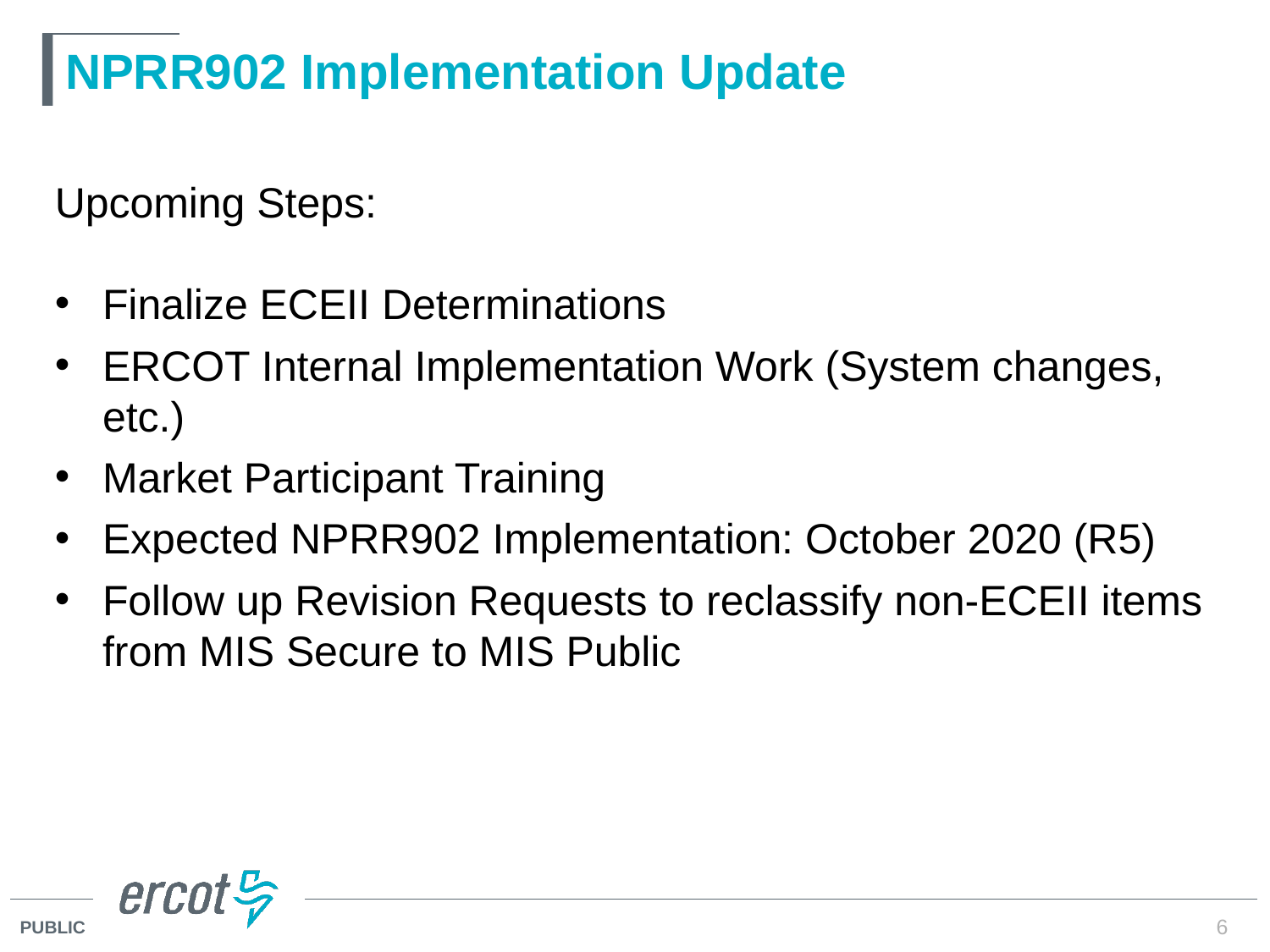

# NPRR902 Implementation Update
Upcoming Steps:

Finalize ECEII Determinations
ERCOT Internal Implementation Work (System changes, etc.)
Market Participant Training
Expected NPRR902 Implementation: October 2020 (R5)
Follow up Revision Requests to reclassify non-ECEII items from MIS Secure to MIS Public
6